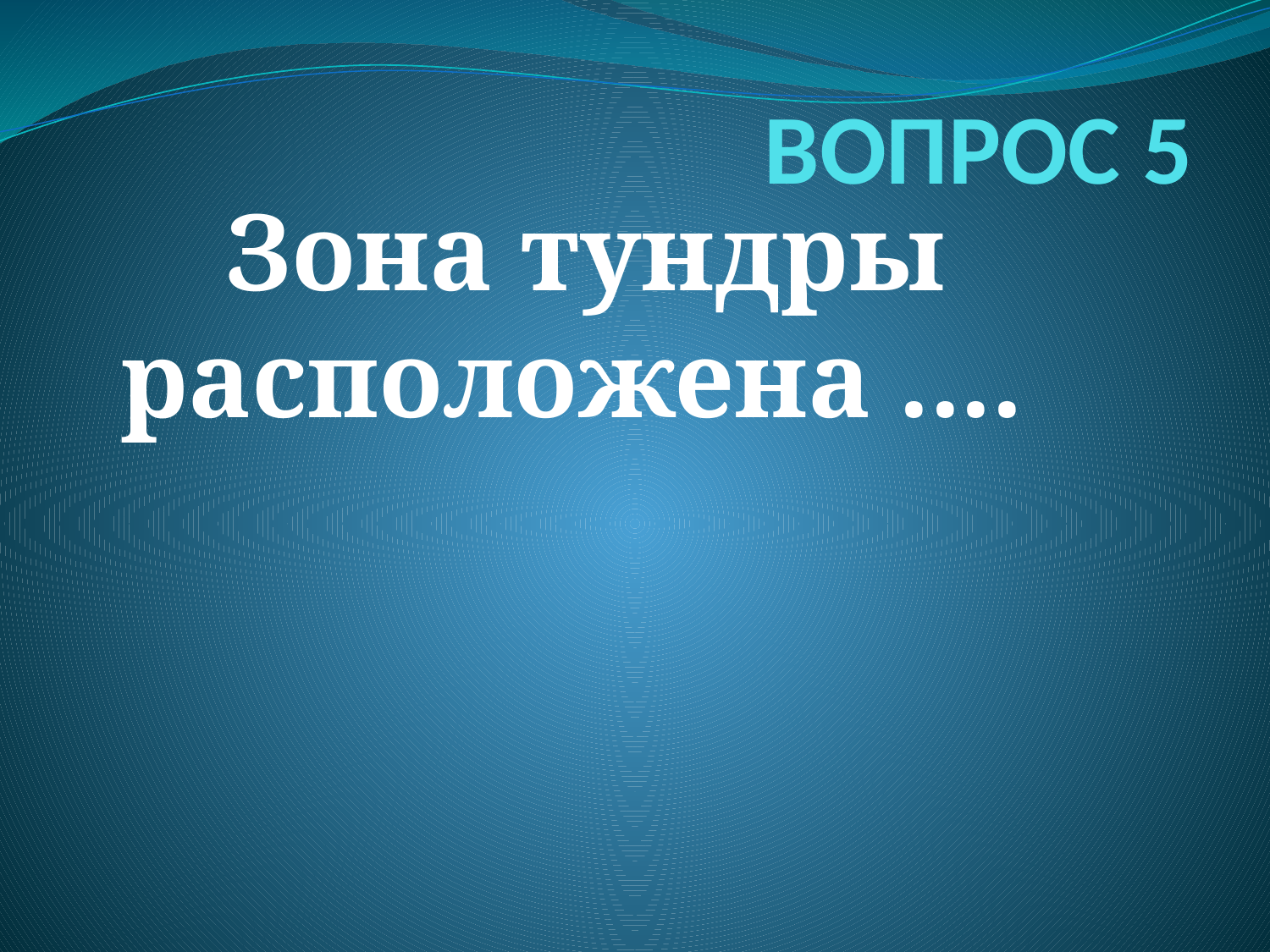

# ВОПРОС 5
Зона тундры расположена ....